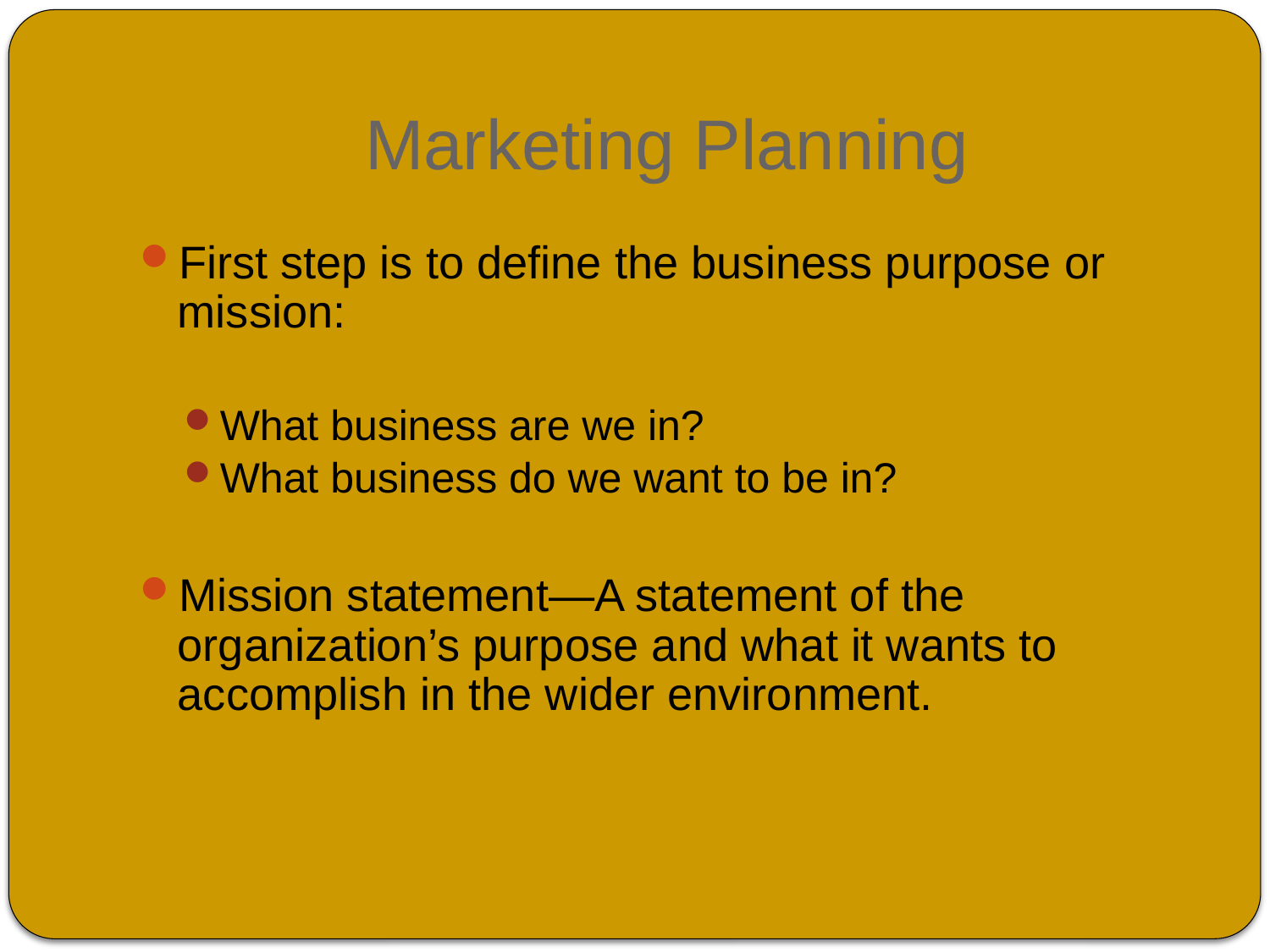

# Marketing Planning
First step is to define the business purpose or mission:

What business are we in?
What business do we want to be in?

Mission statement—A statement of the organization’s purpose and what it wants to accomplish in the wider environment.